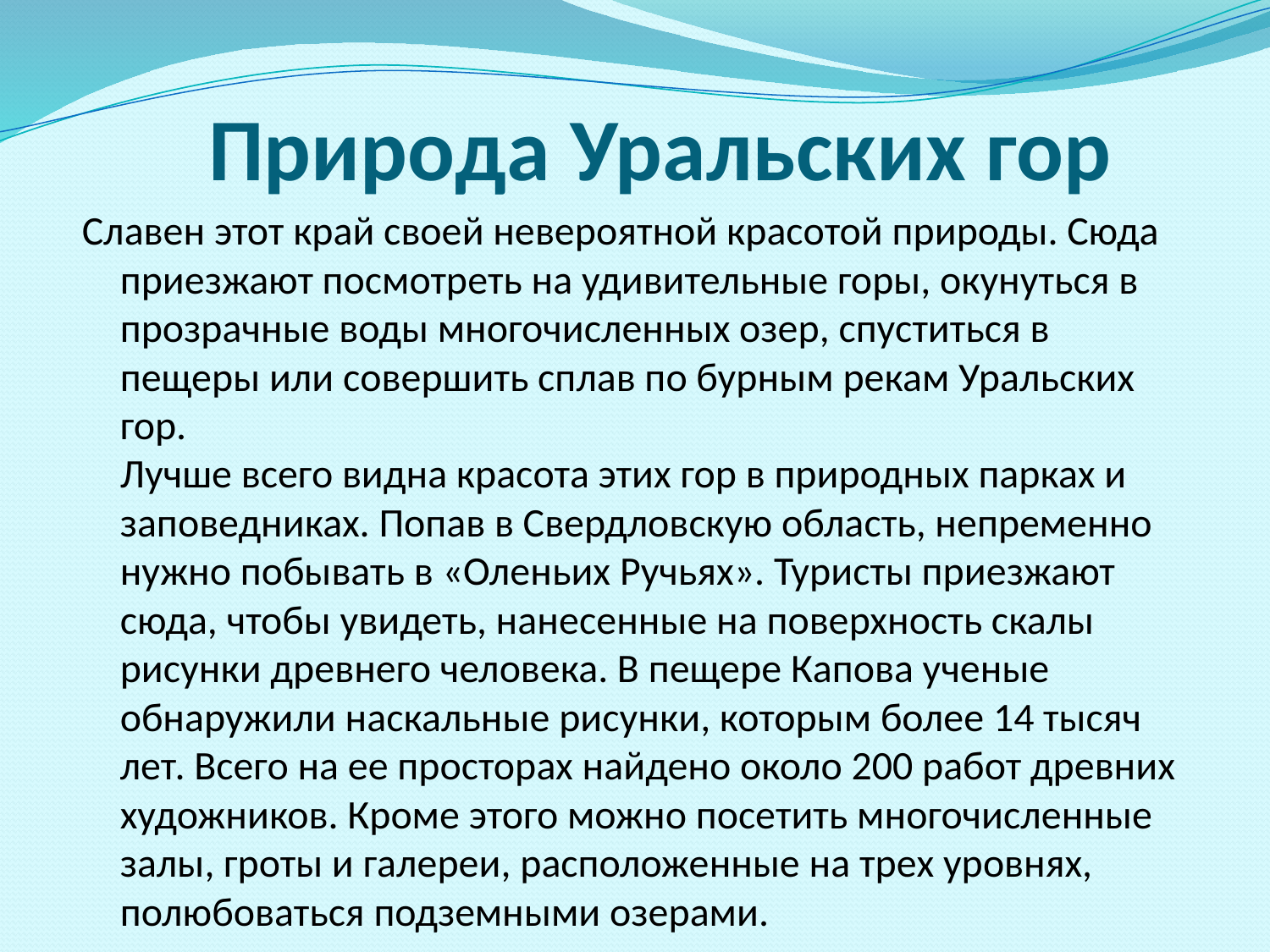

# Природа Уральских гор
Славен этот край своей невероятной красотой природы. Сюда приезжают посмотреть на удивительные горы, окунуться в прозрачные воды многочисленных озер, спуститься в пещеры или совершить сплав по бурным рекам Уральских гор. 
Лучше всего видна красота этих гор в природных парках и заповедниках. Попав в Свердловскую область, непременно нужно побывать в «Оленьих Ручьях». Туристы приезжают сюда, чтобы увидеть, нанесенные на поверхность скалы рисунки древнего человека. В пещере Капова ученые обнаружили наскальные рисунки, которым более 14 тысяч лет. Всего на ее просторах найдено около 200 работ древних художников. Кроме этого можно посетить многочисленные залы, гроты и галереи, расположенные на трех уровнях, полюбоваться подземными озерами.